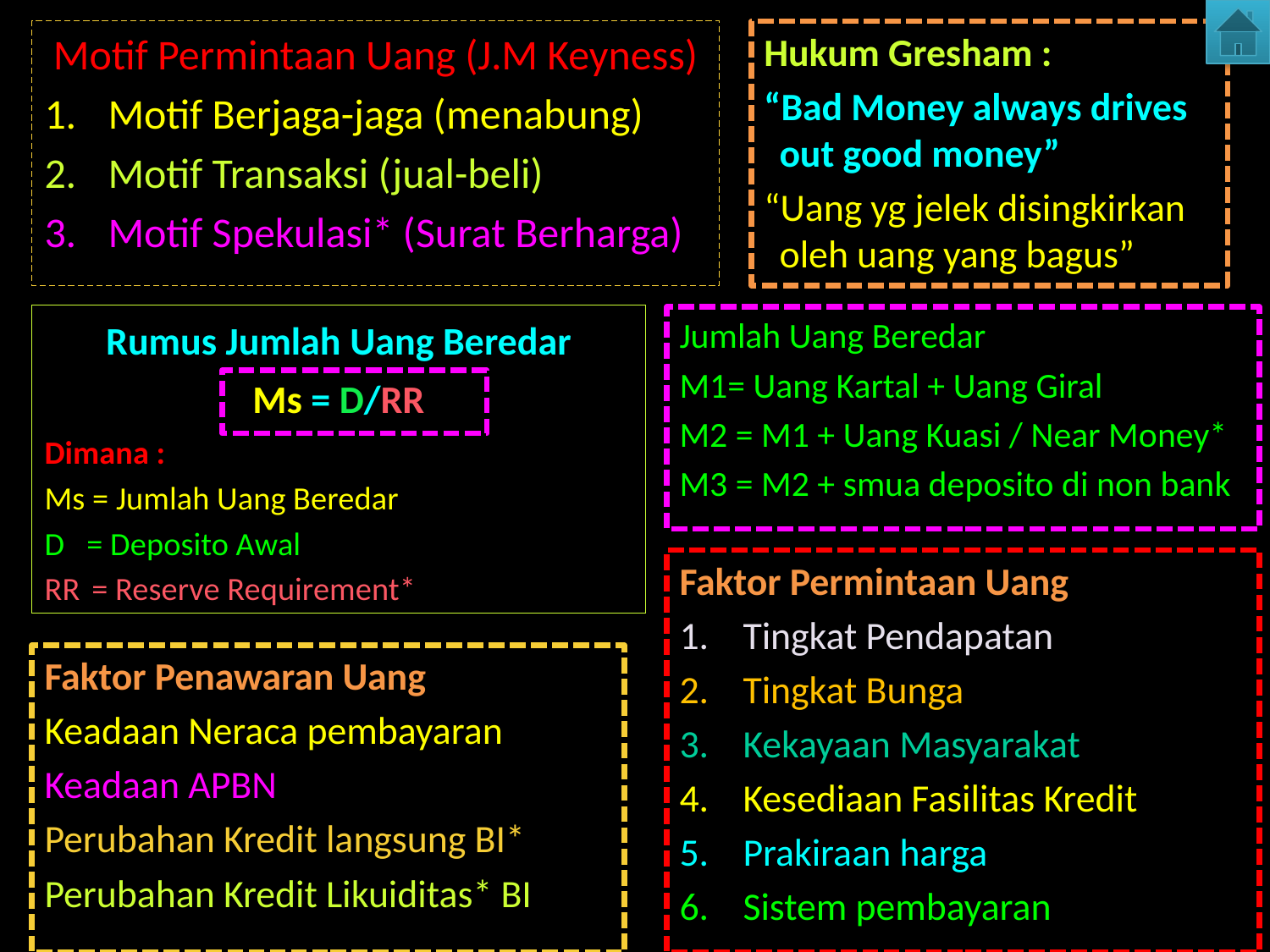

Motif Permintaan Uang (J.M Keyness)
Motif Berjaga-jaga (menabung)
Motif Transaksi (jual-beli)
Motif Spekulasi* (Surat Berharga)
Hukum Gresham :
“Bad Money always drives out good money”
“Uang yg jelek disingkirkan oleh uang yang bagus”
Rumus Jumlah Uang Beredar
Ms = D/RR
Dimana :
Ms = Jumlah Uang Beredar
D   = Deposito Awal
RR	= Reserve Requirement*
Jumlah Uang Beredar
M1= Uang Kartal + Uang Giral
M2 = M1 + Uang Kuasi / Near Money*
M3 = M2 + smua deposito di non bank

Faktor Permintaan Uang
Tingkat Pendapatan
Tingkat Bunga
Kekayaan Masyarakat
Kesediaan Fasilitas Kredit
Prakiraan harga
Sistem pembayaran

Faktor Penawaran Uang
Keadaan Neraca pembayaran
Keadaan APBN
Perubahan Kredit langsung BI*
Perubahan Kredit Likuiditas* BI